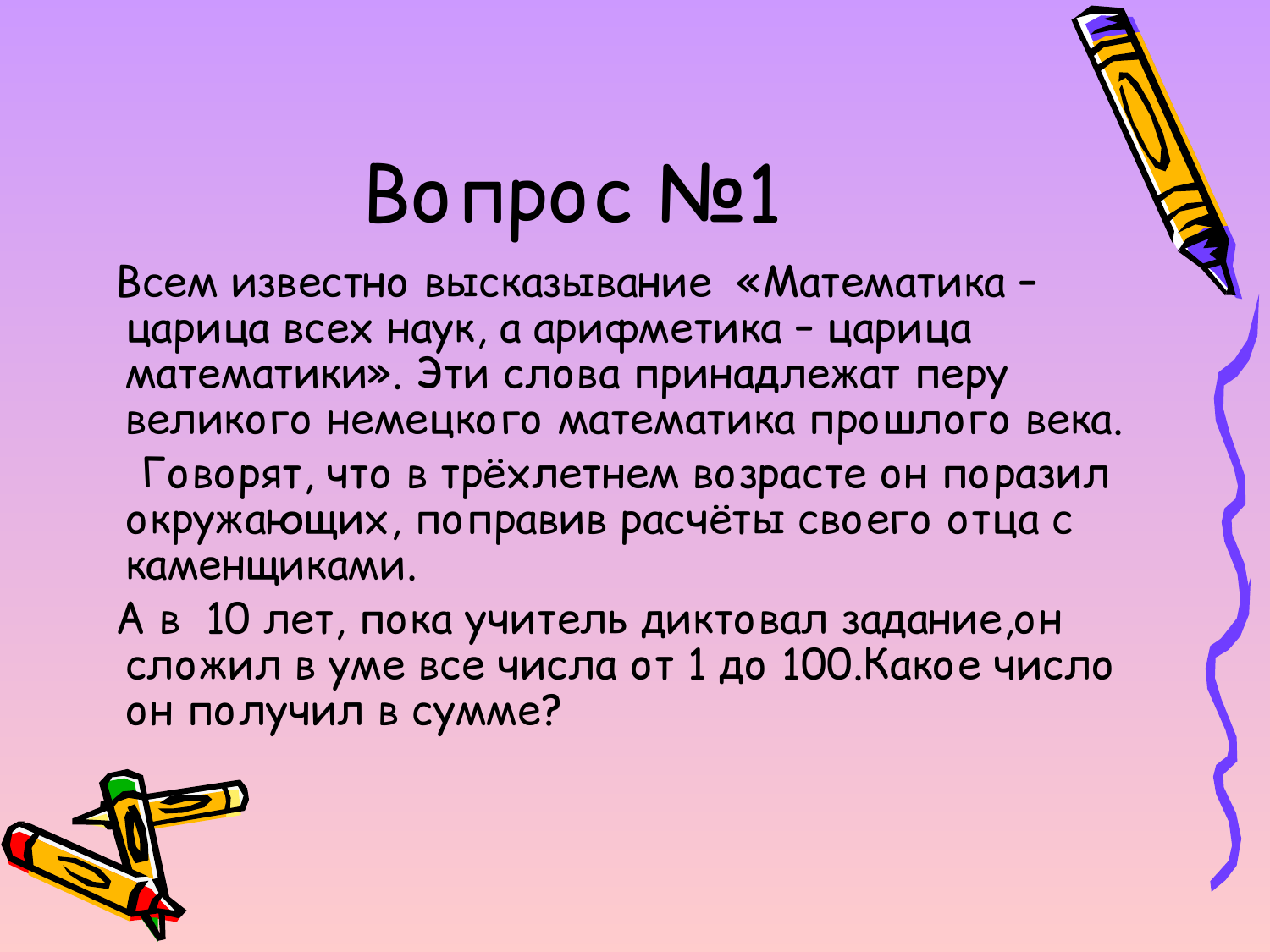

# Вопрос №1
   Всем известно высказывание  «Математика – царица всех наук, а арифметика – царица  математики». Эти слова принадлежат перу великого немецкого математика прошлого века.
     Говорят, что в трёхлетнем возрасте он поразил окружающих, поправив расчёты своего отца с каменщиками.
   А в  10 лет, пока учитель диктовал задание,он сложил в уме все числа от 1 до 100.Какое число он получил в сумме?